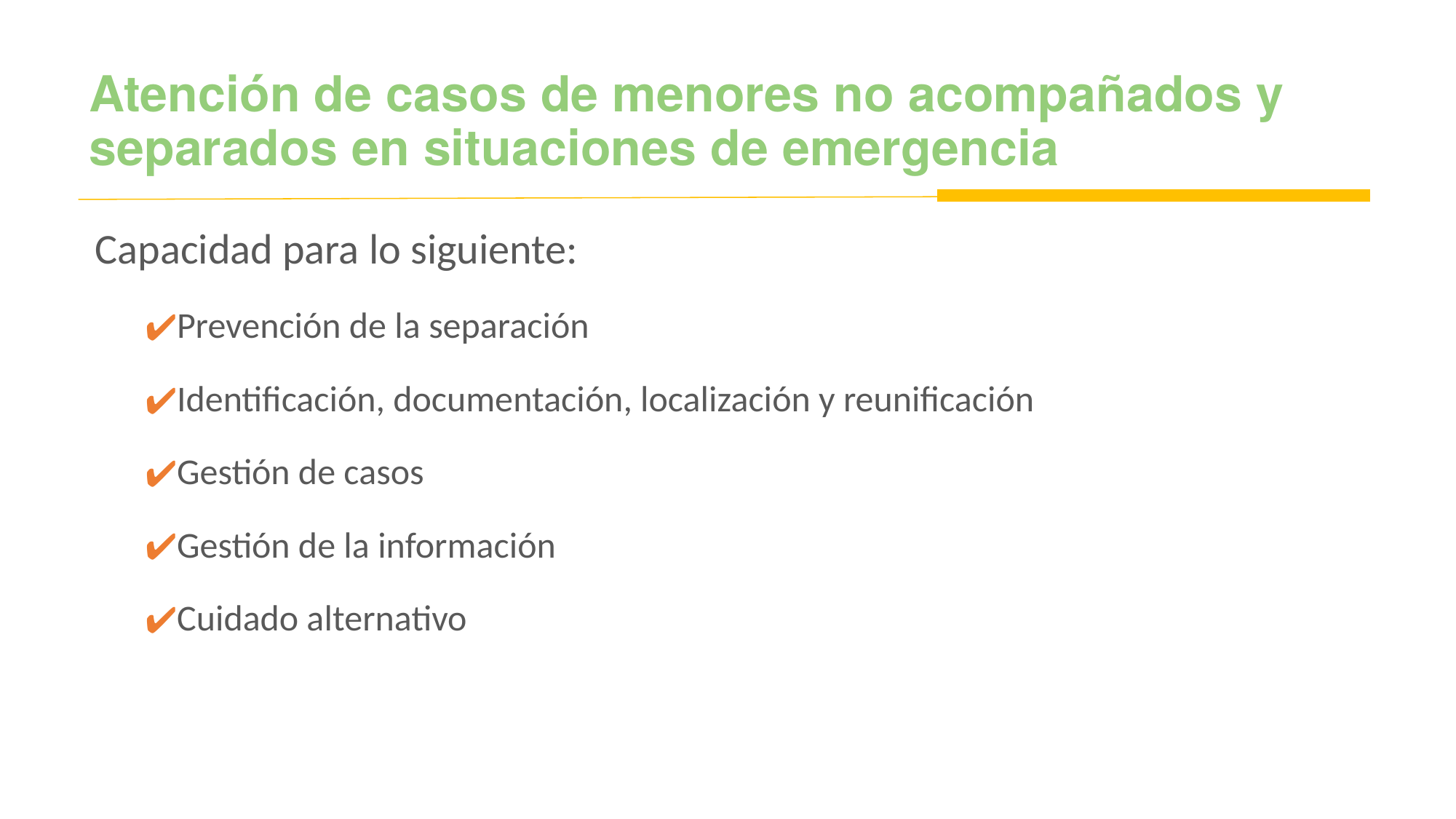

# Atención de casos de menores no acompañados y separados en situaciones de emergencia
Capacidad para lo siguiente:
Prevención de la separación
Identificación, documentación, localización y reunificación
Gestión de casos
Gestión de la información
Cuidado alternativo